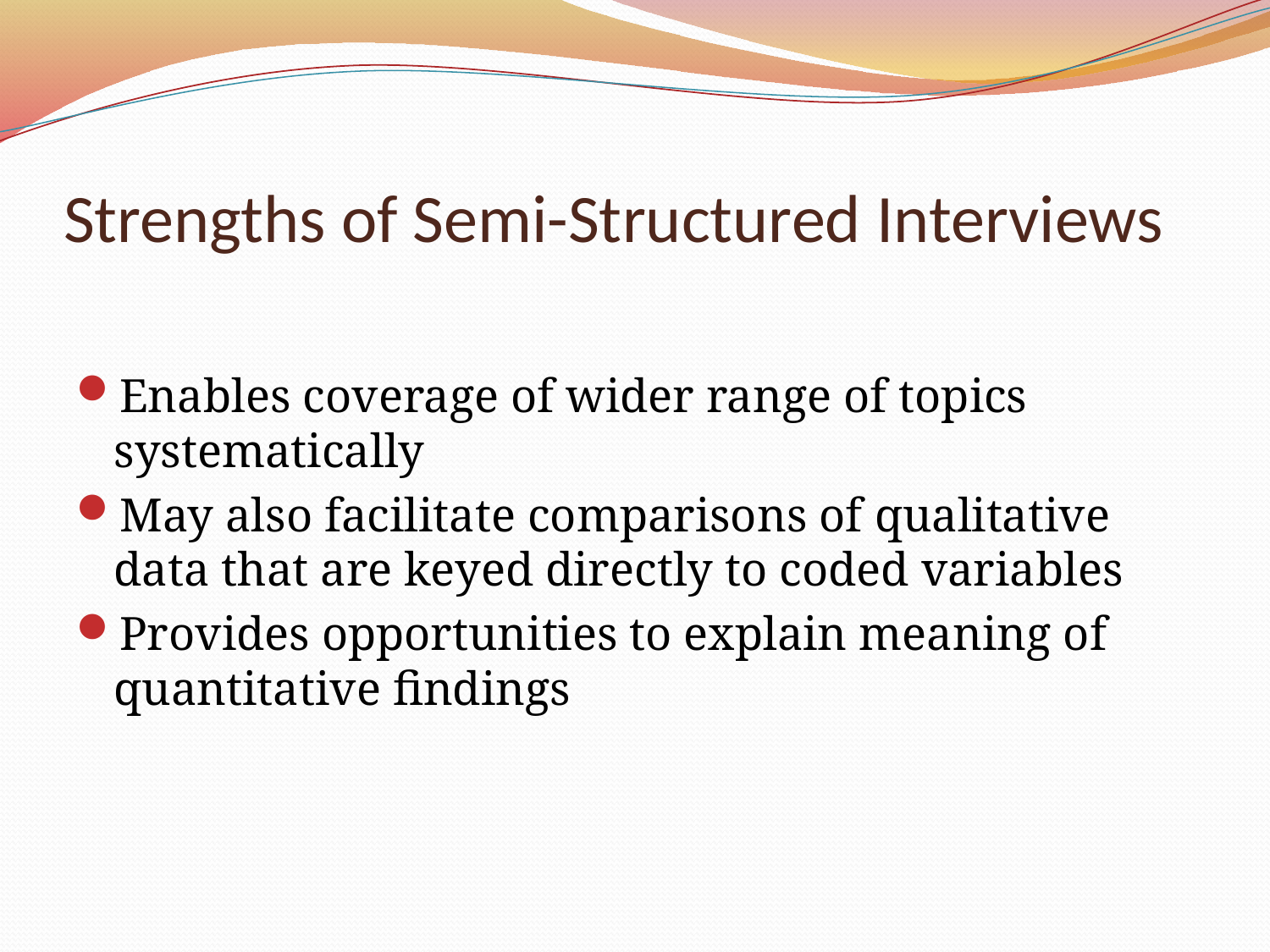

# Strengths of Semi-Structured Interviews

Enables coverage of wider range of topics systematically
May also facilitate comparisons of qualitative data that are keyed directly to coded variables
Provides opportunities to explain meaning of quantitative findings